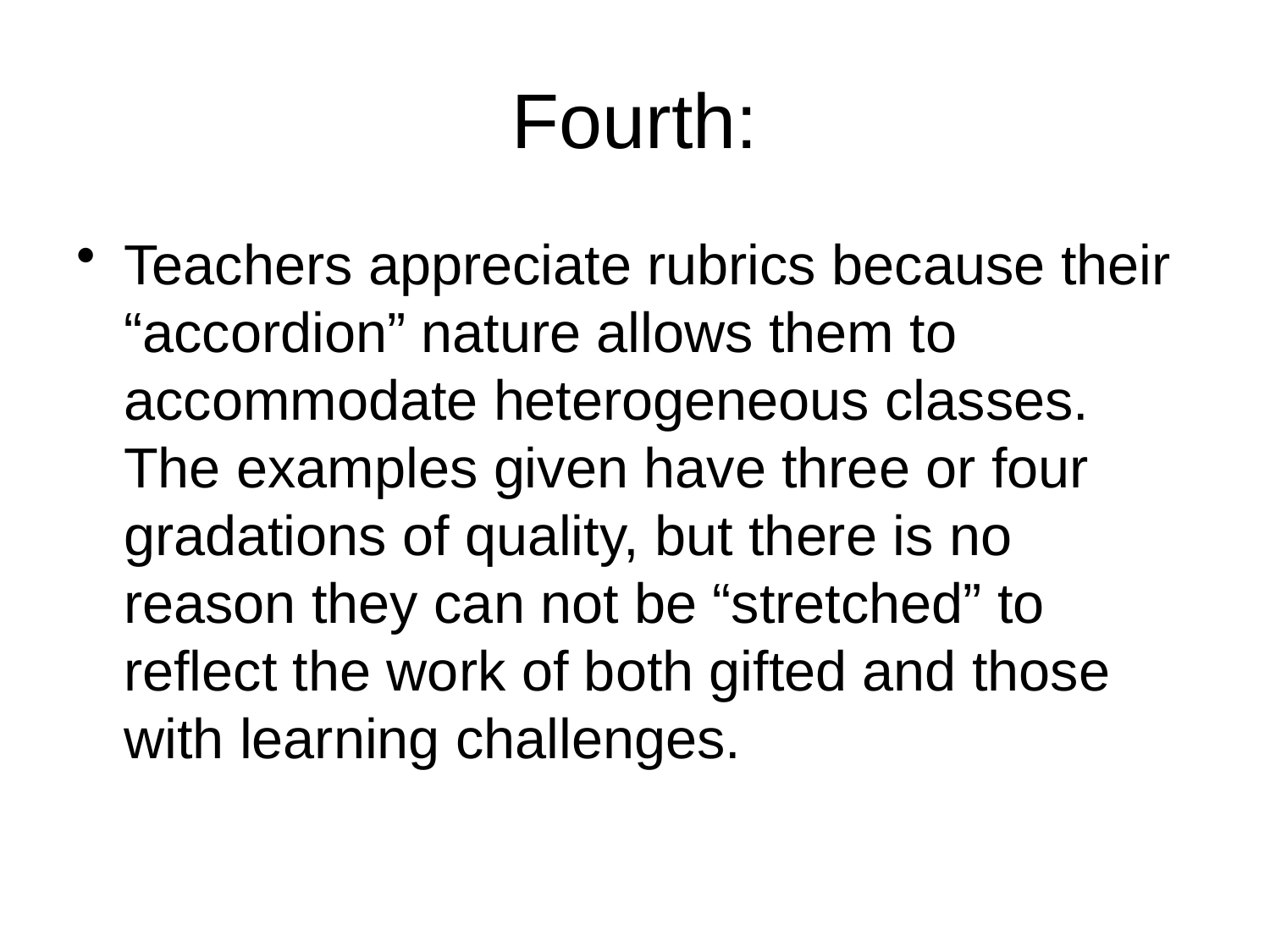

# Fourth:
Teachers appreciate rubrics because their “accordion” nature allows them to accommodate heterogeneous classes.  The examples given have three or four gradations of quality, but there is no reason they can not be “stretched” to reflect the work of both gifted and those with learning challenges.